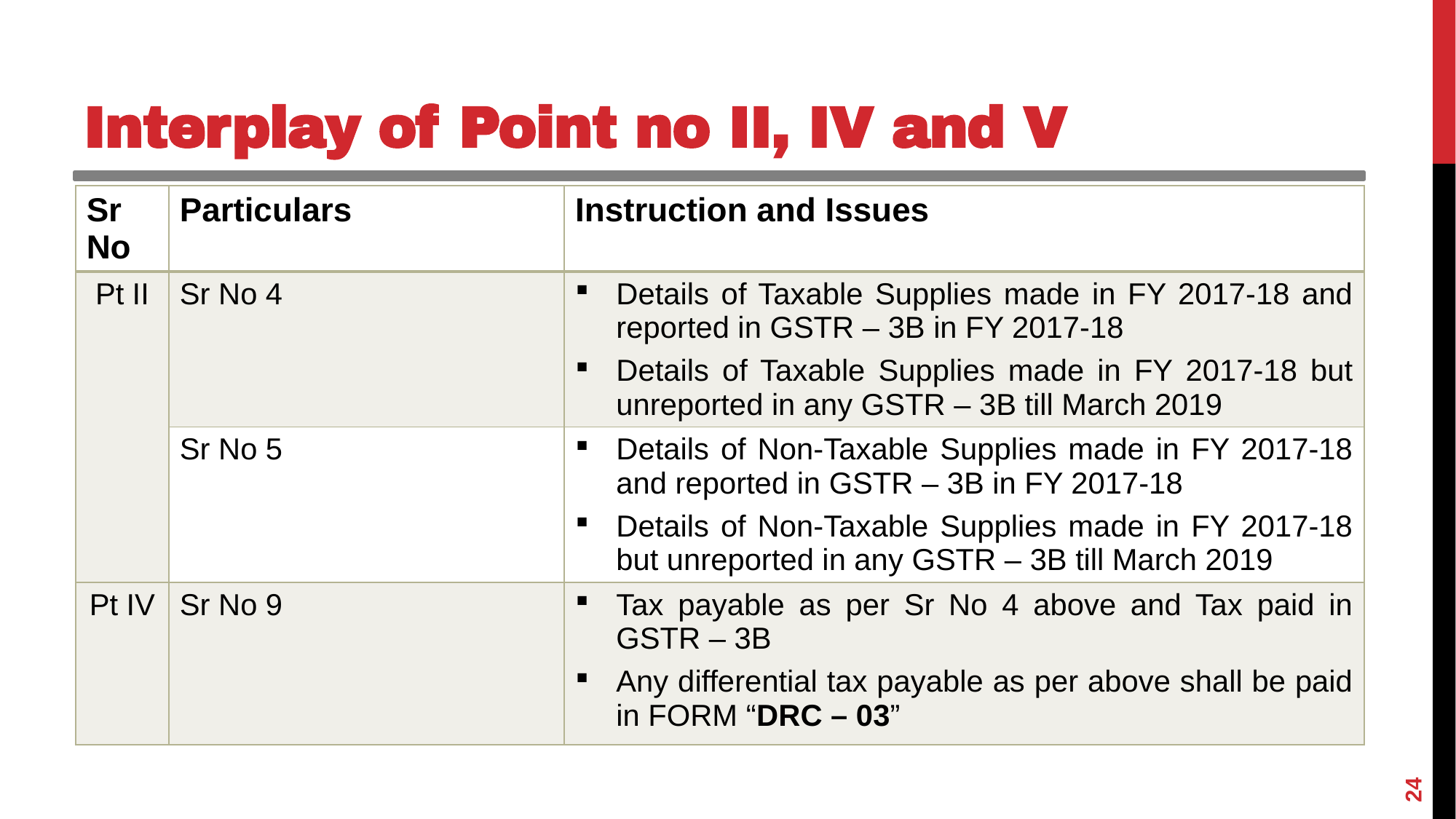

# Interplay of Point no II, IV and V
| Sr No | Particulars | Instruction and Issues |
| --- | --- | --- |
| Pt II | Sr No 4 | Details of Taxable Supplies made in FY 2017-18 and reported in GSTR – 3B in FY 2017-18 Details of Taxable Supplies made in FY 2017-18 but unreported in any GSTR – 3B till March 2019 |
|  | Sr No 5 | Details of Non-Taxable Supplies made in FY 2017-18 and reported in GSTR – 3B in FY 2017-18 Details of Non-Taxable Supplies made in FY 2017-18 but unreported in any GSTR – 3B till March 2019 |
| Pt IV | Sr No 9 | Tax payable as per Sr No 4 above and Tax paid in GSTR – 3B Any differential tax payable as per above shall be paid in FORM “DRC – 03” |
24